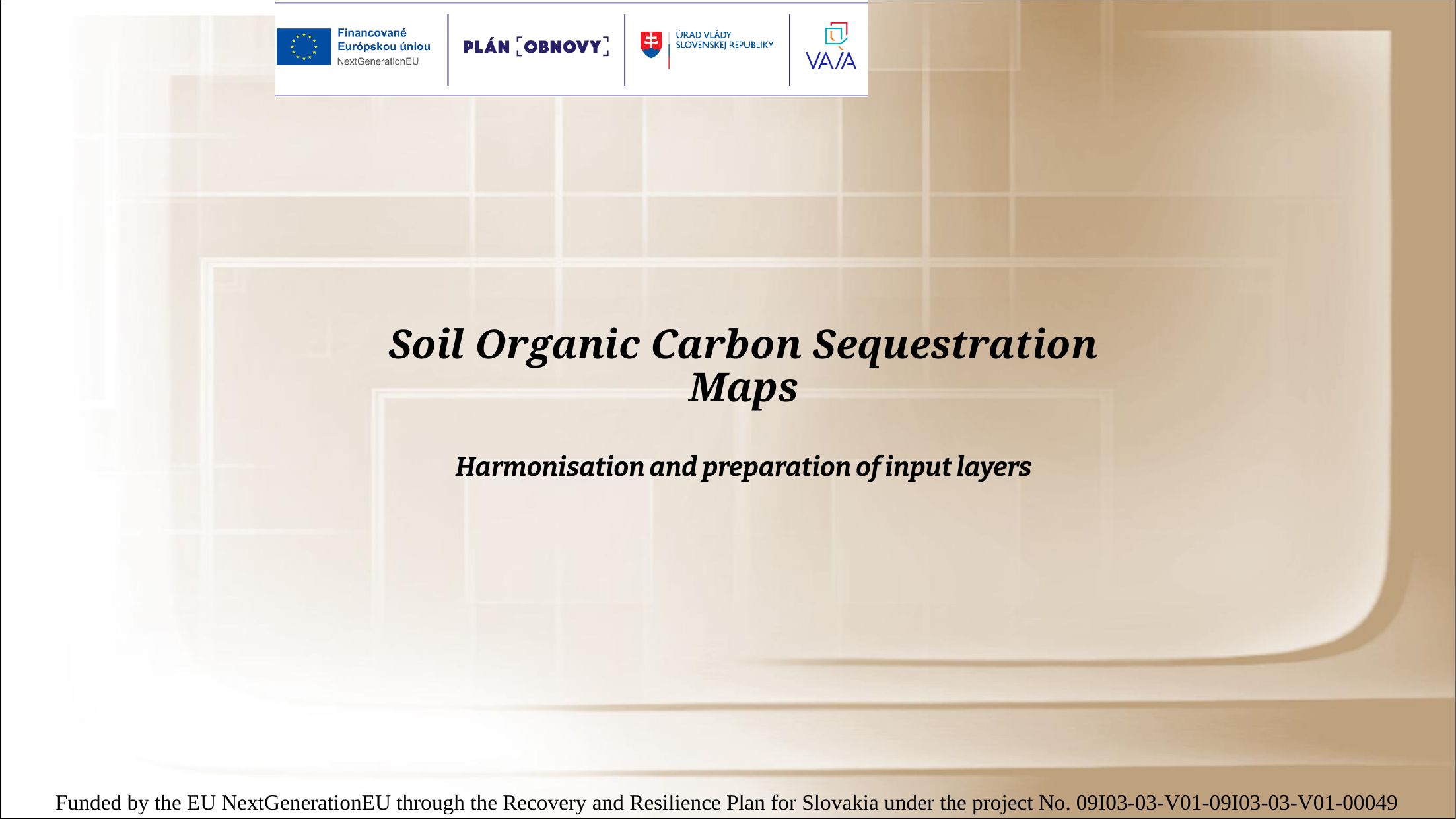

# Soil Organic Carbon Sequestration Maps Harmonisation and preparation of input layers